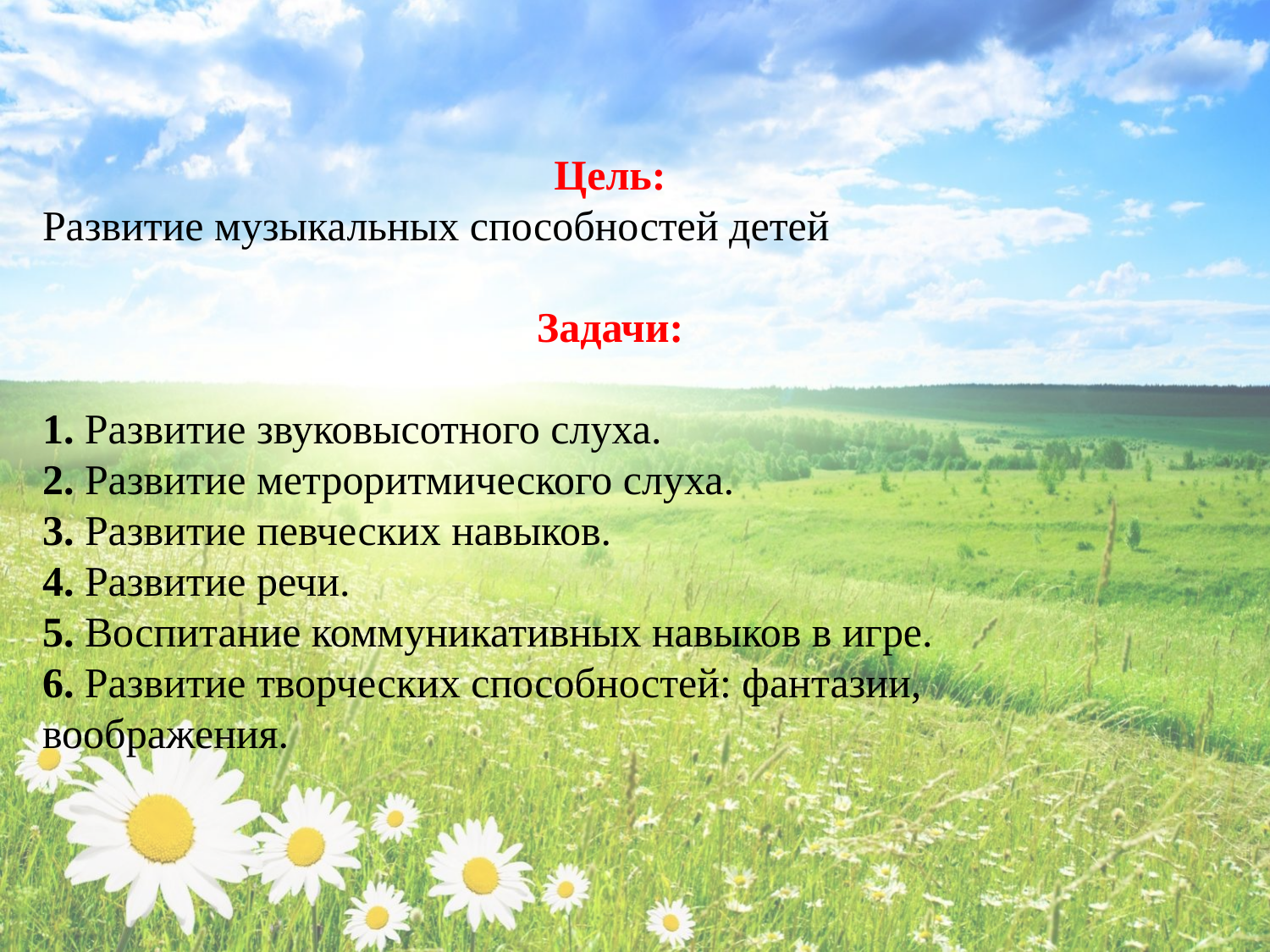

Цель:
Развитие музыкальных способностей детей

Задачи:

1. Развитие звуковысотного слуха.
2. Развитие метроритмического слуха.
3. Развитие певческих навыков.
4. Развитие речи.
5. Воспитание коммуникативных навыков в игре.
6. Развитие творческих способностей: фантазии, воображения.